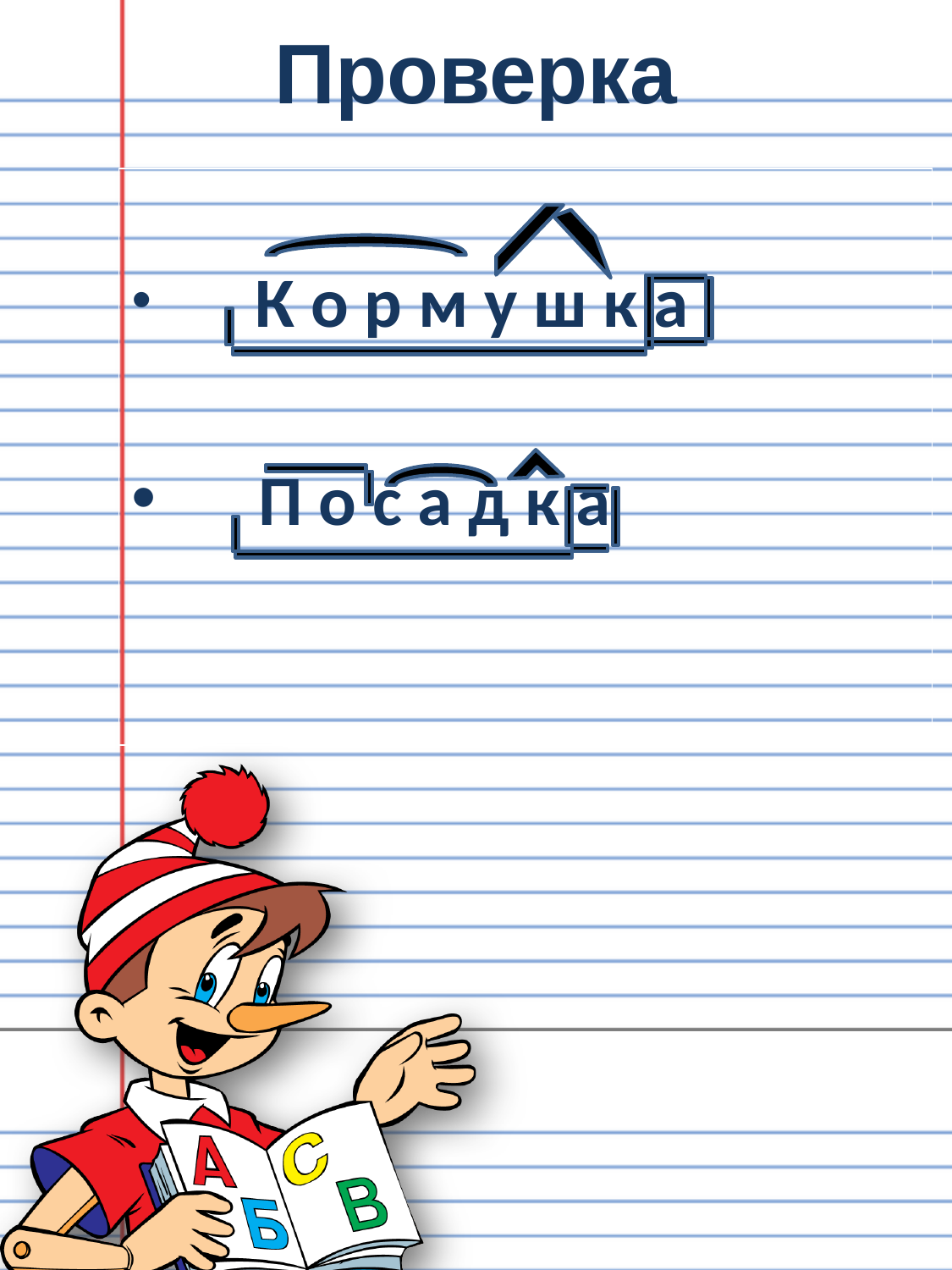

# Проверка

      К о р м у ш к а

     П о с а д к а